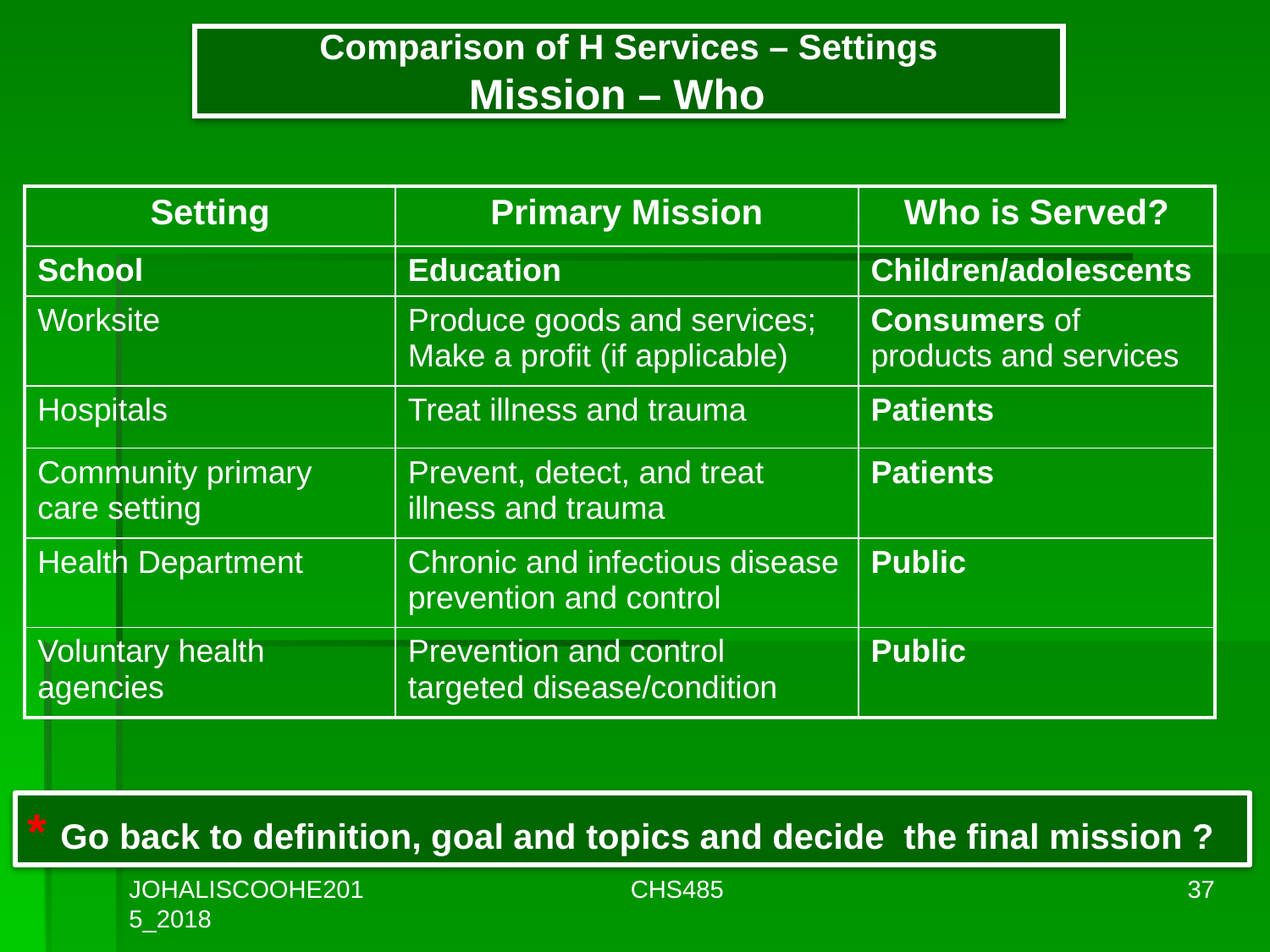

# Comparison of H Services – Settings Mission – Who
| Setting | Primary Mission | Who is Served? |
| --- | --- | --- |
| School | Education | Children/adolescents |
| Worksite | Produce goods and services; Make a profit (if applicable) | Consumers of products and services |
| Hospitals | Treat illness and trauma | Patients |
| Community primary care setting | Prevent, detect, and treat illness and trauma | Patients |
| Health Department | Chronic and infectious disease prevention and control | Public |
| Voluntary health agencies | Prevention and control targeted disease/condition | Public |
* Go back to definition, goal and topics and decide  the final mission ?
JOHALISCOOHE2015_2018
CHS485
37